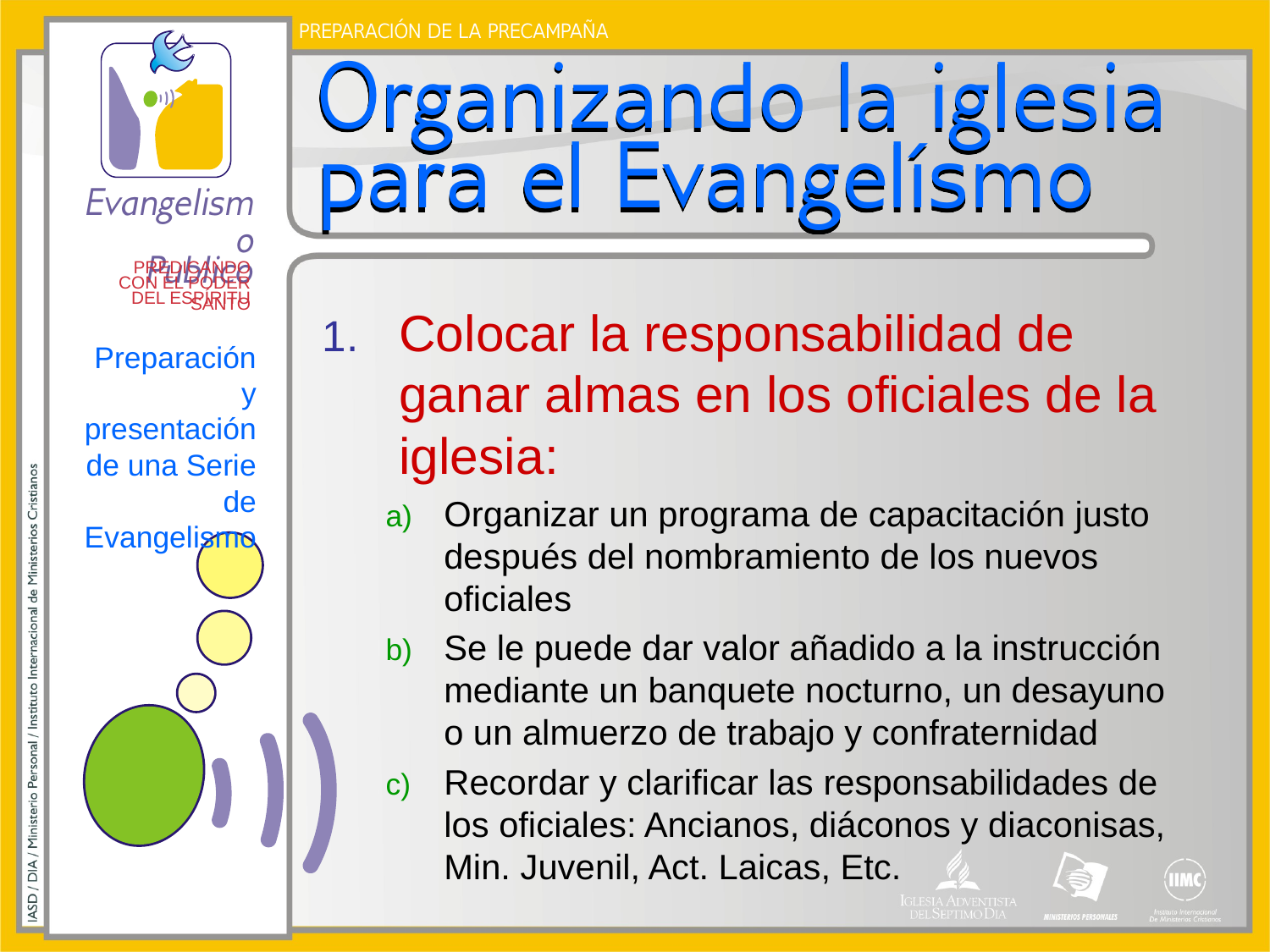

PREPARACIÓN DE LA PRECAMPAÑA
# Organizando la iglesia para el Evangelísmo
Colocar la responsabilidad de ganar almas en los oficiales de la iglesia:
Organizar un programa de capacitación justo después del nombramiento de los nuevos oficiales
Se le puede dar valor añadido a la instrucción mediante un banquete nocturno, un desayuno o un almuerzo de trabajo y confraternidad
Recordar y clarificar las responsabilidades de los oficiales: Ancianos, diáconos y diaconisas, Min. Juvenil, Act. Laicas, Etc.